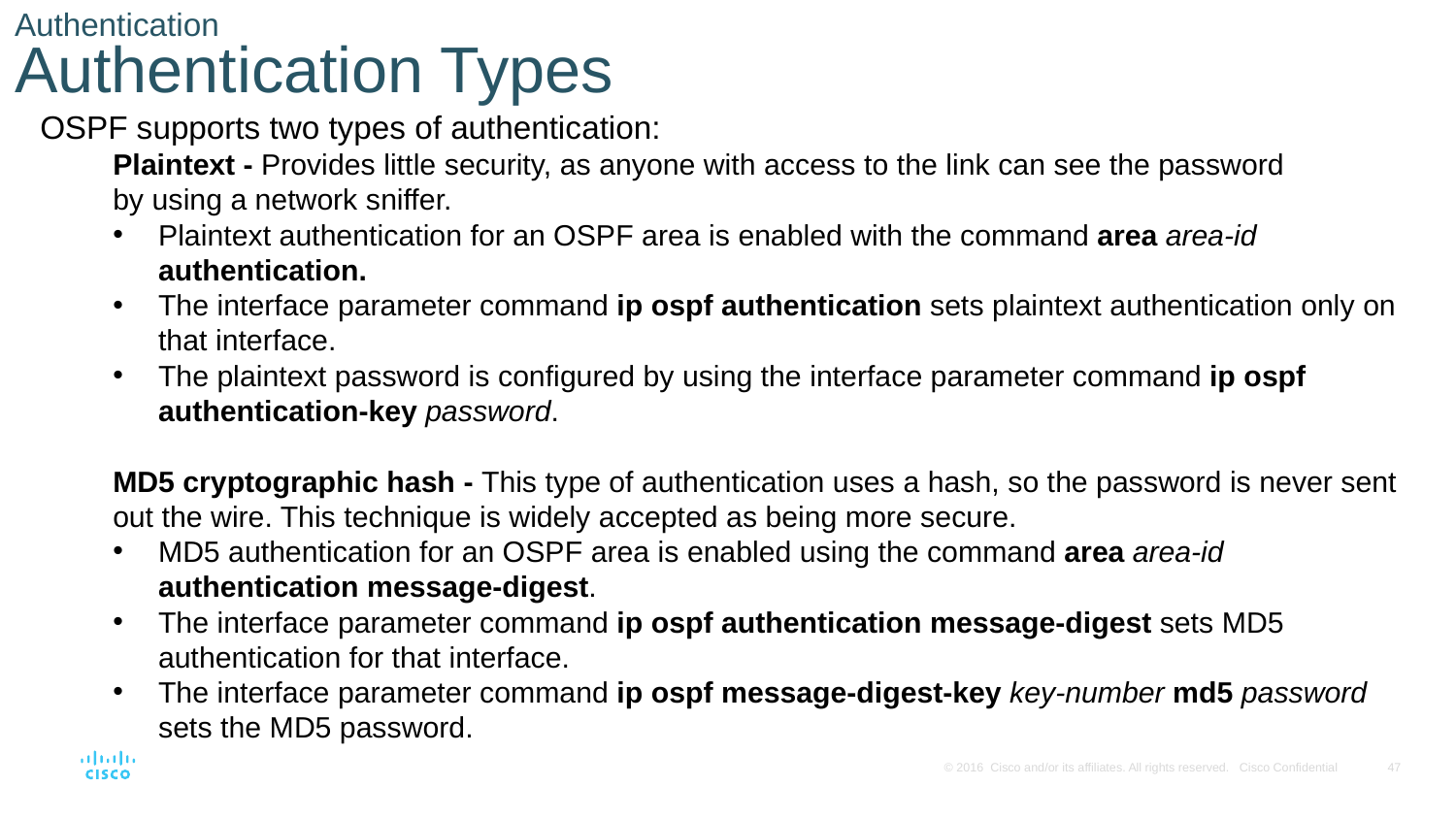

# Authentication Authentication Types
OSPF supports two types of authentication:
Plaintext - Provides little security, as anyone with access to the link can see the password
by using a network sniffer.
Plaintext authentication for an OSPF area is enabled with the command area area-id authentication.
The interface parameter command ip ospf authentication sets plaintext authentication only on that interface.
The plaintext password is configured by using the interface parameter command ip ospf authentication-key password.

MD5 cryptographic hash - This type of authentication uses a hash, so the password is never sent out the wire. This technique is widely accepted as being more secure.
MD5 authentication for an OSPF area is enabled using the command area area-id authentication message-digest.
The interface parameter command ip ospf authentication message-digest sets MD5 authentication for that interface.
The interface parameter command ip ospf message-digest-key key-number md5 password sets the MD5 password.